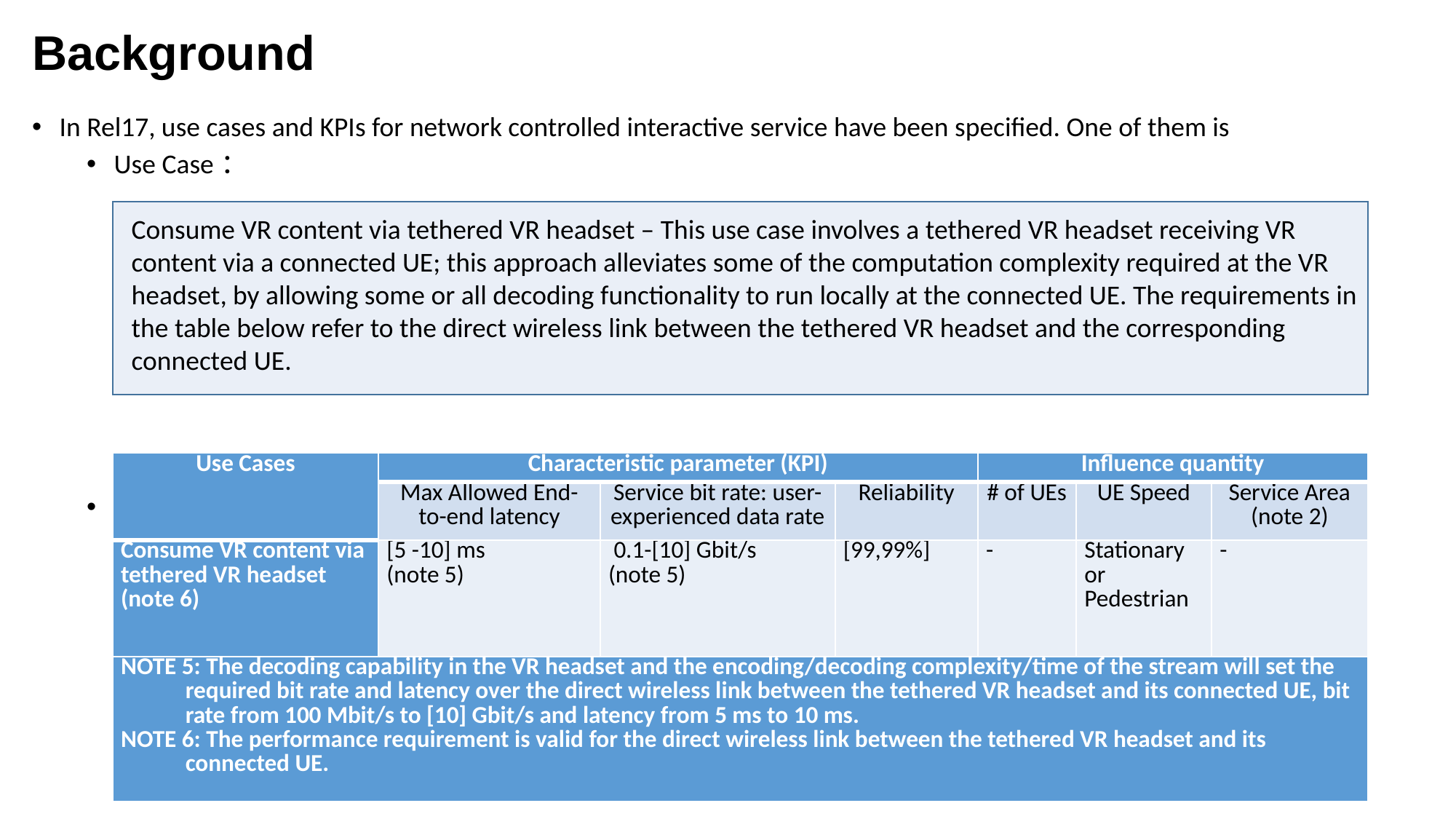

# Background
In Rel17, use cases and KPIs for network controlled interactive service have been specified. One of them is
Use Case：

KPI：

Consume VR content via tethered VR headset – This use case involves a tethered VR headset receiving VR content via a connected UE; this approach alleviates some of the computation complexity required at the VR headset, by allowing some or all decoding functionality to run locally at the connected UE. The requirements in the table below refer to the direct wireless link between the tethered VR headset and the corresponding connected UE.
| Use Cases | Characteristic parameter (KPI) |  |  | Influence quantity |  |  |
| --- | --- | --- | --- | --- | --- | --- |
|  | Max Allowed End-to-end latency | Service bit rate: user-experienced data rate | Reliability | # of UEs | UE Speed | Service Area (note 2) |
| Consume VR content via tethered VR headset (note 6) | [5 -10] ms (note 5) | 0.1-[10] Gbit/s (note 5) | [99,99%] | - | Stationary or Pedestrian | - |
| NOTE 5: The decoding capability in the VR headset and the encoding/decoding complexity/time of the stream will set the required bit rate and latency over the direct wireless link between the tethered VR headset and its connected UE, bit rate from 100 Mbit/s to [10] Gbit/s and latency from 5 ms to 10 ms. NOTE 6: The performance requirement is valid for the direct wireless link between the tethered VR headset and its connected UE. |  |  |  |  |  |  |